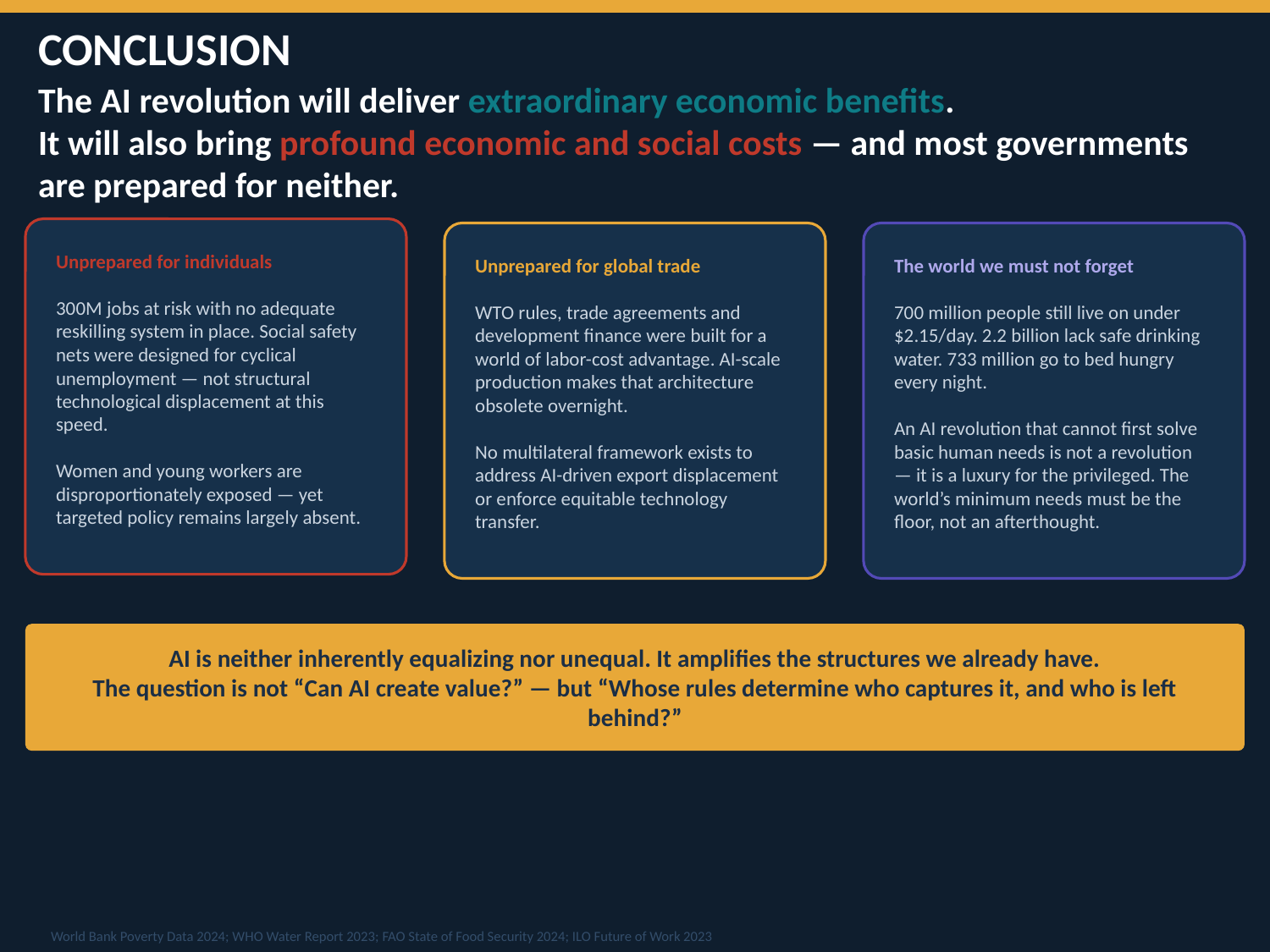

CONCLUSION
The AI revolution will deliver extraordinary economic benefits.
It will also bring profound economic and social costs — and most governments are prepared for neither.
Unprepared for individuals

300M jobs at risk with no adequate reskilling system in place. Social safety nets were designed for cyclical unemployment — not structural technological displacement at this speed.

Women and young workers are disproportionately exposed — yet targeted policy remains largely absent.
Unprepared for global trade

WTO rules, trade agreements and development finance were built for a world of labor-cost advantage. AI-scale production makes that architecture obsolete overnight.

No multilateral framework exists to address AI-driven export displacement or enforce equitable technology transfer.
The world we must not forget

700 million people still live on under $2.15/day. 2.2 billion lack safe drinking water. 733 million go to bed hungry every night.

An AI revolution that cannot first solve basic human needs is not a revolution — it is a luxury for the privileged. The world’s minimum needs must be the floor, not an afterthought.
AI is neither inherently equalizing nor unequal. It amplifies the structures we already have.
The question is not “Can AI create value?” — but “Whose rules determine who captures it, and who is left behind?”
World Bank Poverty Data 2024; WHO Water Report 2023; FAO State of Food Security 2024; ILO Future of Work 2023